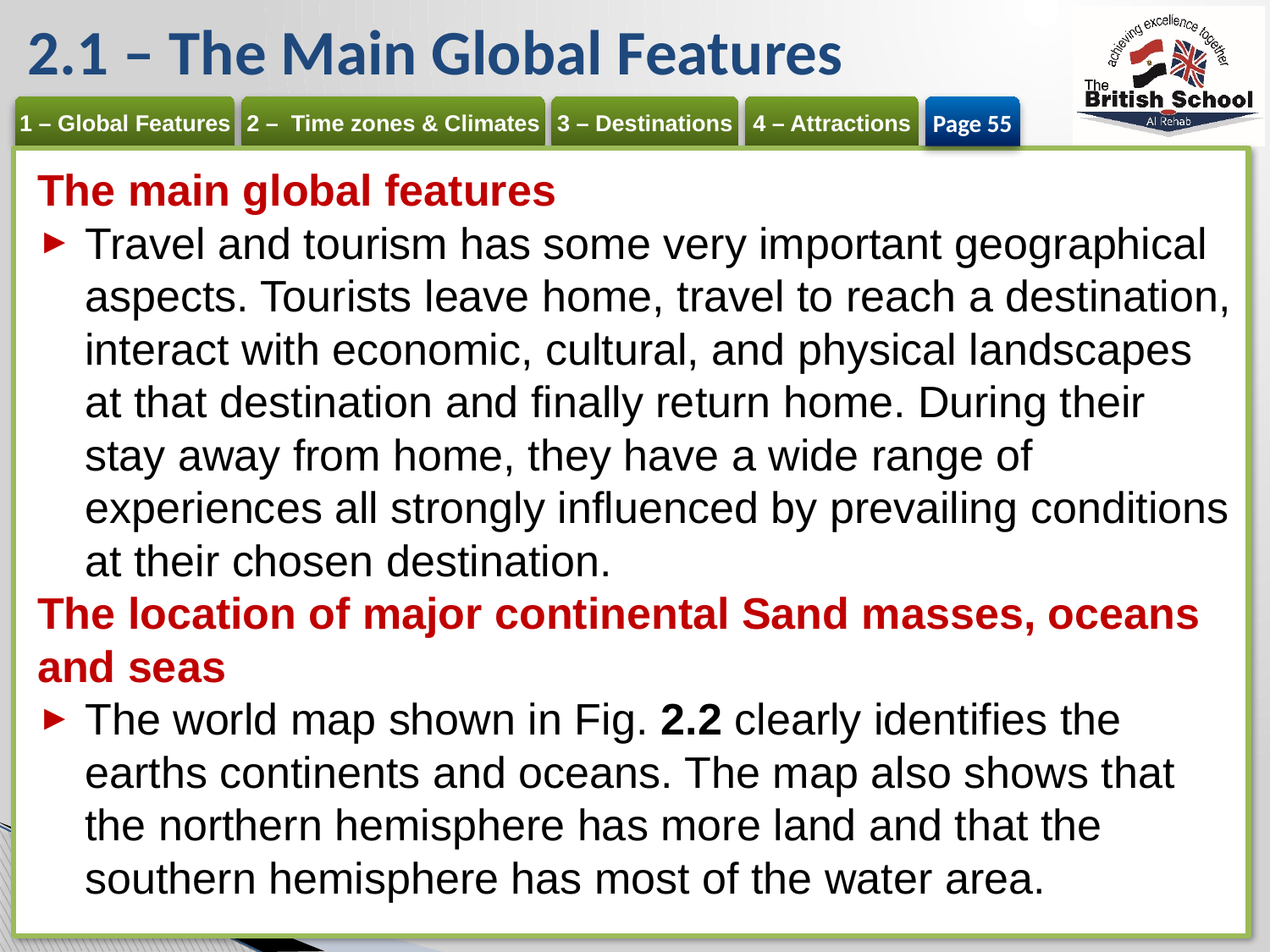

# 2.1 – The Main Global Features
Page 55
The main global features
Travel and tourism has some very important geographical aspects. Tourists leave home, travel to reach a destination, interact with economic, cultural, and physical landscapes at that destination and finally return home. During their stay away from home, they have a wide range of experiences all strongly influenced by prevailing conditions at their chosen destination.
The location of major continental Sand masses, oceans and seas
The world map shown in Fig. 2.2 clearly identifies the earths continents and oceans. The map also shows that the northern hemisphere has more land and that the southern hemisphere has most of the water area.